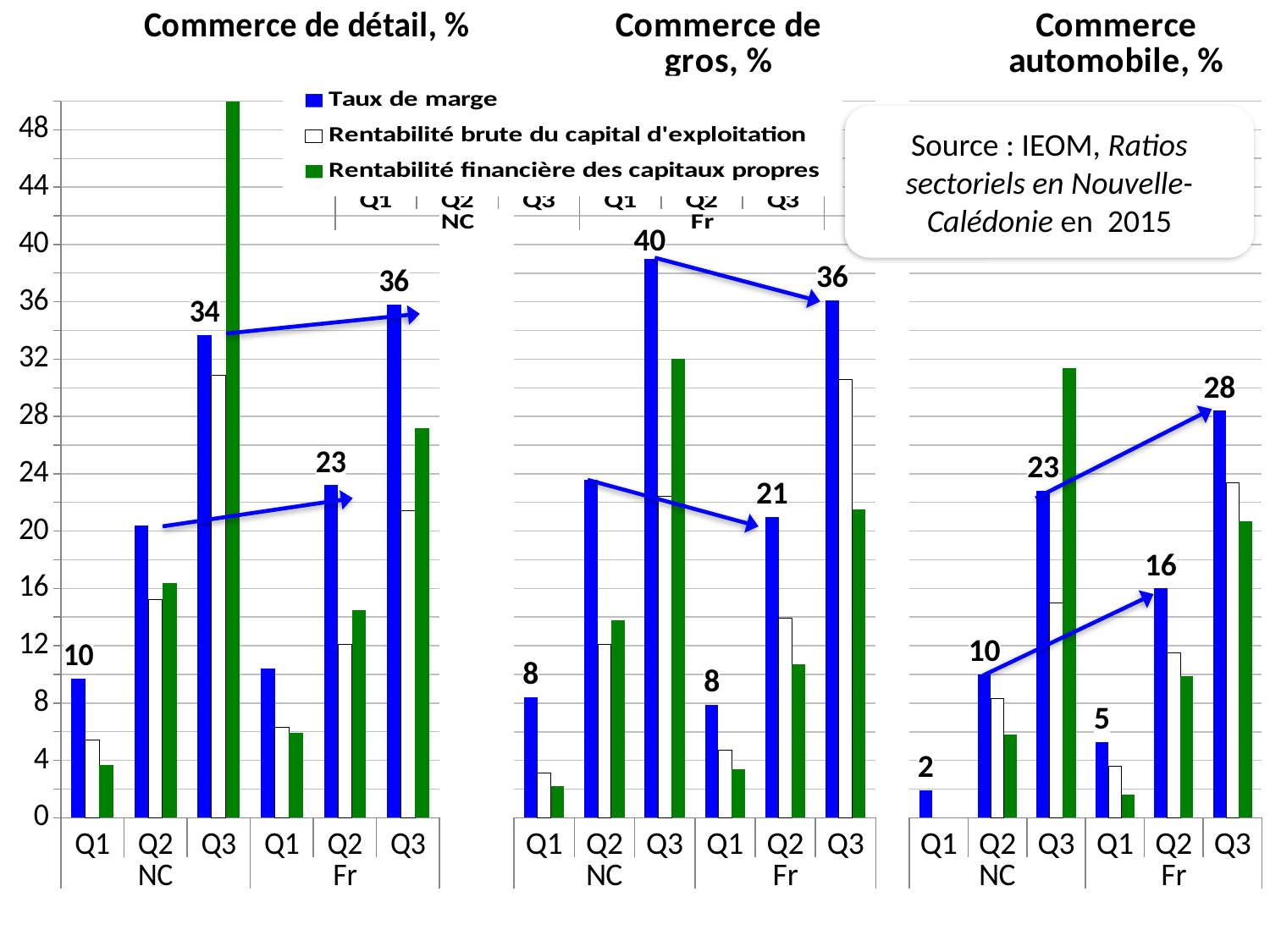

### Chart: Commerce de détail, %

| Category | Taux de marge | Rentabilité brute du capital d'exploitation | Rentabilité financière des capitaux propres |
|---|---|---|---|
| Q1 | 9.7 | 5.4 | 3.7 |
| Q2 | 20.4 | 15.2 | 16.4 |
| Q3 | 33.7 | 30.9 | 50.1 |
| Q1 | 10.4 | 6.3 | 5.9 |
| Q2 | 23.2 | 12.1 | 14.5 |
| Q3 | 35.8 | 21.4 | 27.2 |

### Chart: Commerce de gros, %

| Category | Taux de marge | Rentabilité brute du capital d'exploitation | Rentabilité financière des capitaux propres |
|---|---|---|---|
| Q1 | 8.4 | 3.1 | 2.2 |
| Q2 | 23.6 | 12.1 | 13.8 |
| Q3 | 40.0 | 22.4 | 32.0 |
| Q1 | 7.9 | 4.7 | 3.4 |
| Q2 | 21.0 | 13.9 | 10.7 |
| Q3 | 36.1 | 30.6 | 21.5 |

### Chart: Commerce automobile, %

| Category | Taux de marge | Rentabilité brute du capital d'exploitation | Rentabilité financière des capitaux propres |
|---|---|---|---|
| Q1 | 1.9 | -0.7 | -0.7 |
| Q2 | 10.0 | 8.3 | 5.8 |
| Q3 | 22.8 | 15.0 | 31.4 |
| Q1 | 5.3 | 3.6 | 1.6 |
| Q2 | 16.0 | 11.5 | 9.9 |
| Q3 | 28.4 | 23.4 | 20.7 |

### Chart: Commerce de détail, %

| Category | Taux de marge | Rentabilité brute du capital d'exploitation | Rentabilité financière des capitaux propres |
|---|---|---|---|
| Q1 | 9.7 | 5.4 | 3.7 |
| Q2 | 20.4 | 15.2 | 16.4 |
| Q3 | 33.7 | 30.9 | 50.1 |
| Q1 | 10.4 | 6.3 | 5.9 |
| Q2 | 23.2 | 12.1 | 14.5 |
| Q3 | 35.8 | 21.4 | 27.2 |
Source : IEOM, Ratios sectoriels en Nouvelle-Calédonie en  2015